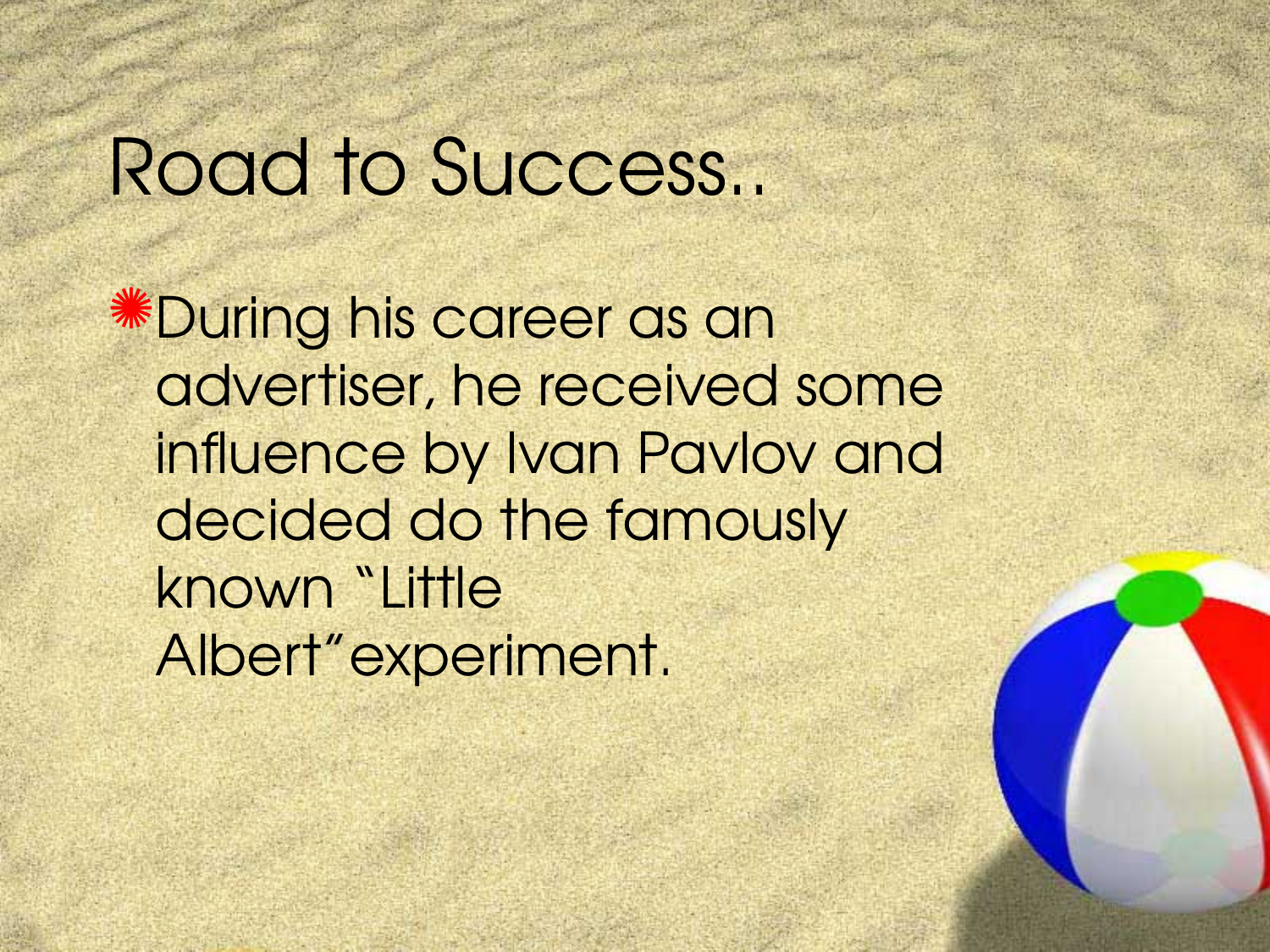

# Road to Success..
During his career as an advertiser, he received some influence by Ivan Pavlov and decided do the famously known “Little Albert”experiment.